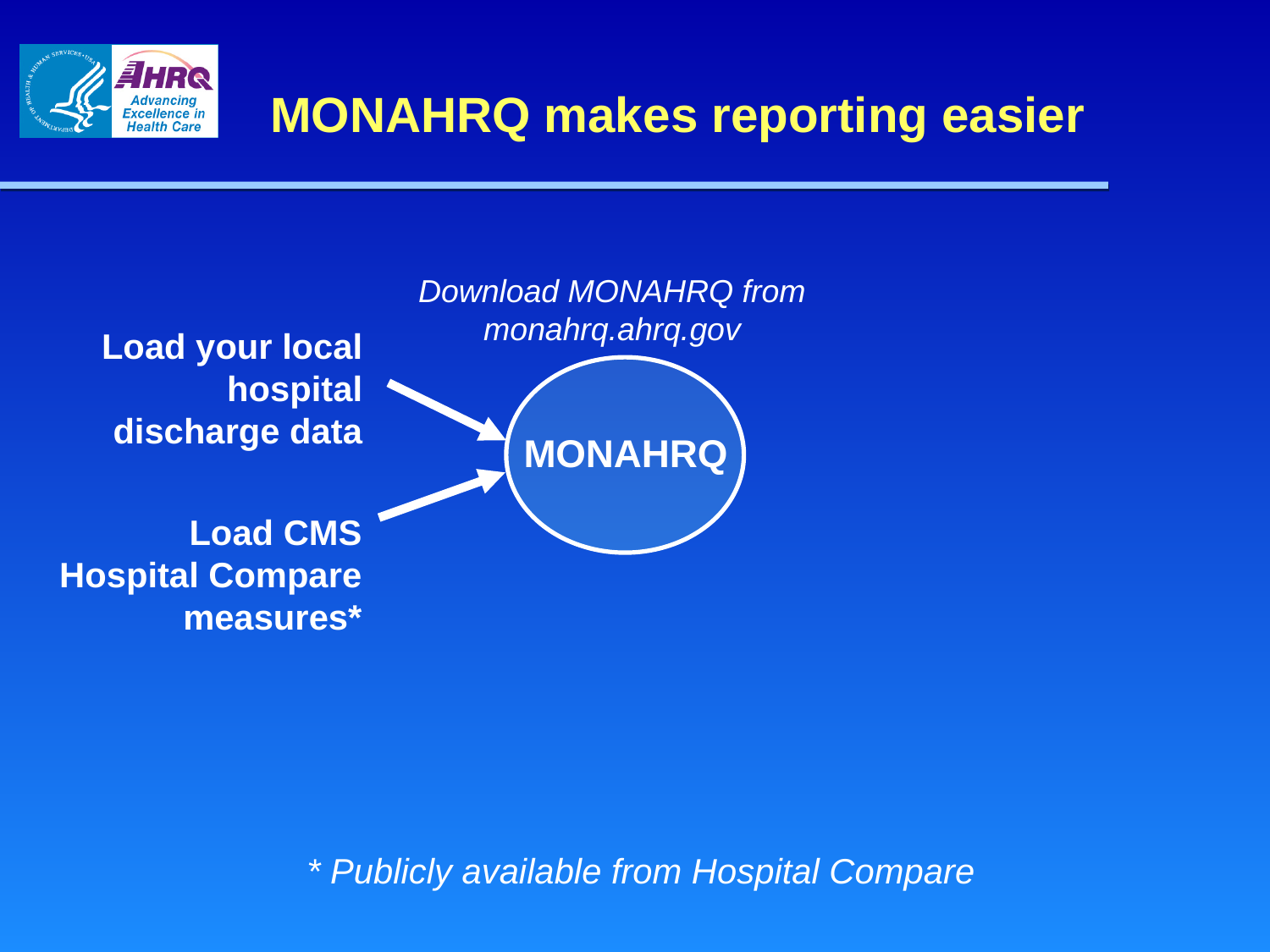

MONAHRQ makes reporting easier
Download MONAHRQ from monahrq.ahrq.gov
Load your local hospital discharge data

MONAHRQ

Load CMS Hospital Compare measures*
* Publicly available from Hospital Compare